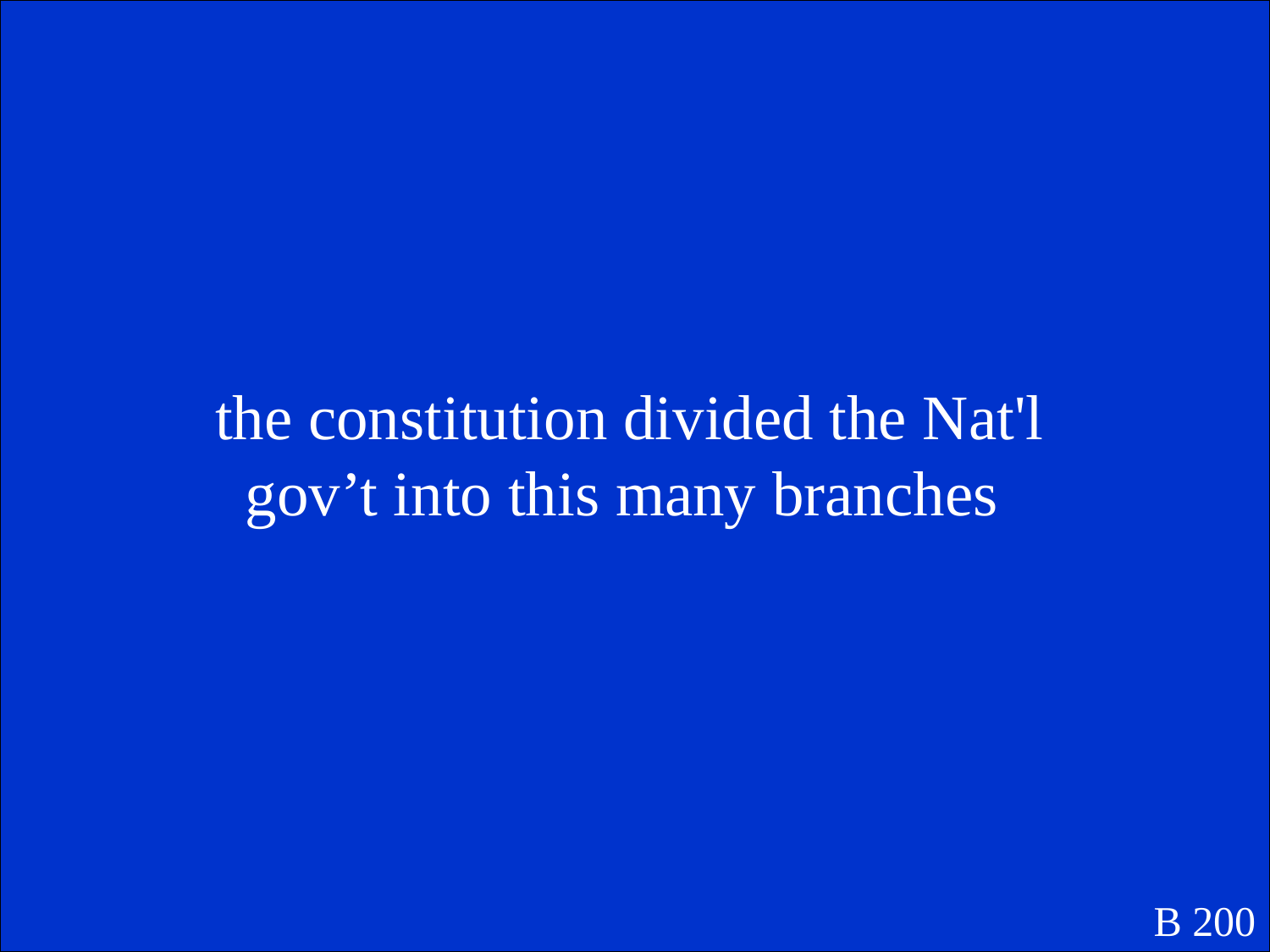

the constitution divided the Nat'l gov’t into this many branches
B 200